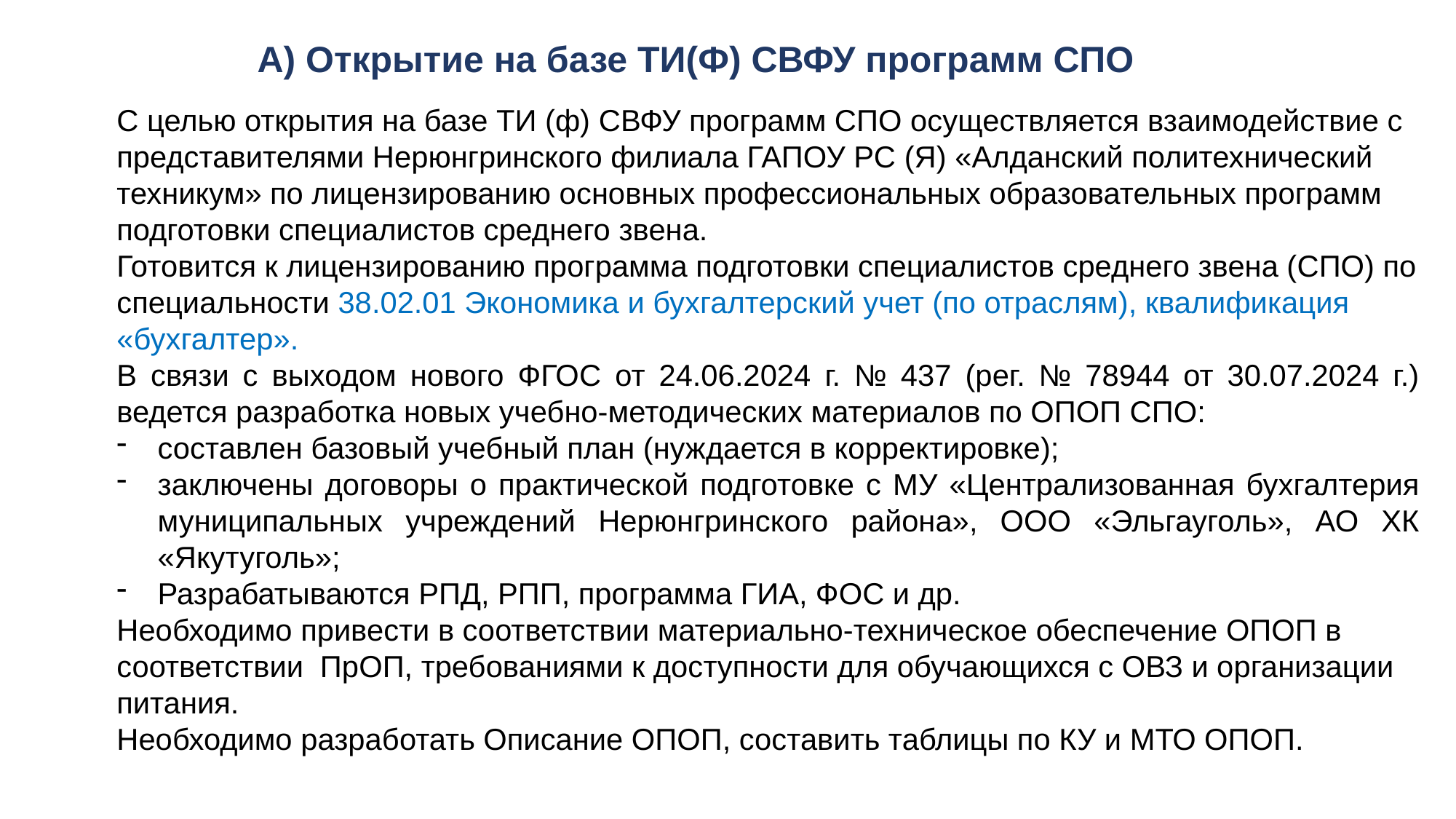

А) Открытие на базе ТИ(Ф) СВФУ программ СПО
С целью открытия на базе ТИ (ф) СВФУ программ СПО осуществляется взаимодействие с представителями Нерюнгринского филиала ГАПОУ РС (Я) «Алданский политехнический техникум» по лицензированию основных профессиональных образовательных программ подготовки специалистов среднего звена.
Готовится к лицензированию программа подготовки специалистов среднего звена (СПО) по специальности 38.02.01 Экономика и бухгалтерский учет (по отраслям), квалификация «бухгалтер».
В связи с выходом нового ФГОС от 24.06.2024 г. № 437 (рег. № 78944 от 30.07.2024 г.) ведется разработка новых учебно-методических материалов по ОПОП СПО:
составлен базовый учебный план (нуждается в корректировке);
заключены договоры о практической подготовке с МУ «Централизованная бухгалтерия муниципальных учреждений Нерюнгринского района», ООО «Эльгауголь», АО ХК «Якутуголь»;
Разрабатываются РПД, РПП, программа ГИА, ФОС и др.
Необходимо привести в соответствии материально-техническое обеспечение ОПОП в соответствии  ПрОП, требованиями к доступности для обучающихся с ОВЗ и организации питания.
Необходимо разработать Описание ОПОП, составить таблицы по КУ и МТО ОПОП.